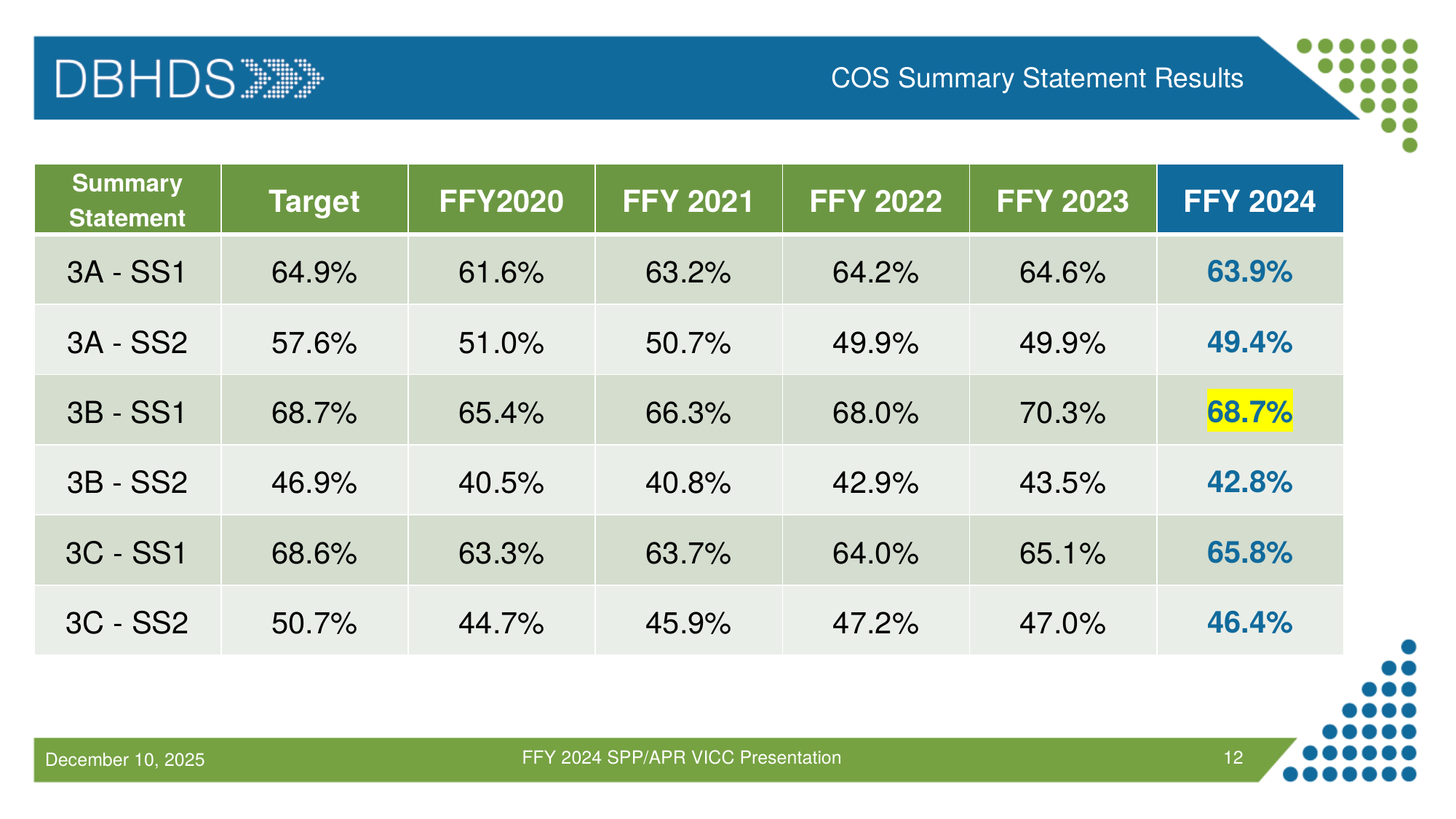

COS Summary Statement Results
| Summary Statement | Target | FFY2020 | FFY 2021 | FFY 2022 | FFY 2023 | FFY 2024 |
| --- | --- | --- | --- | --- | --- | --- |
| 3A - SS1 | 64.9% | 61.6% | 63.2% | 64.2% | 64.6% | 63.9% |
| 3A - SS2 | 57.6% | 51.0% | 50.7% | 49.9% | 49.9% | 49.4% |
| 3B - SS1 | 68.7% | 65.4% | 66.3% | 68.0% | 70.3% | 68.7% |
| 3B - SS2 | 46.9% | 40.5% | 40.8% | 42.9% | 43.5% | 42.8% |
| 3C - SS1 | 68.6% | 63.3% | 63.7% | 64.0% | 65.1% | 65.8% |
| 3C - SS2 | 50.7% | 44.7% | 45.9% | 47.2% | 47.0% | 46.4% |
FFY 2024 SPP/APR VICC Presentation
12
December 10, 2025